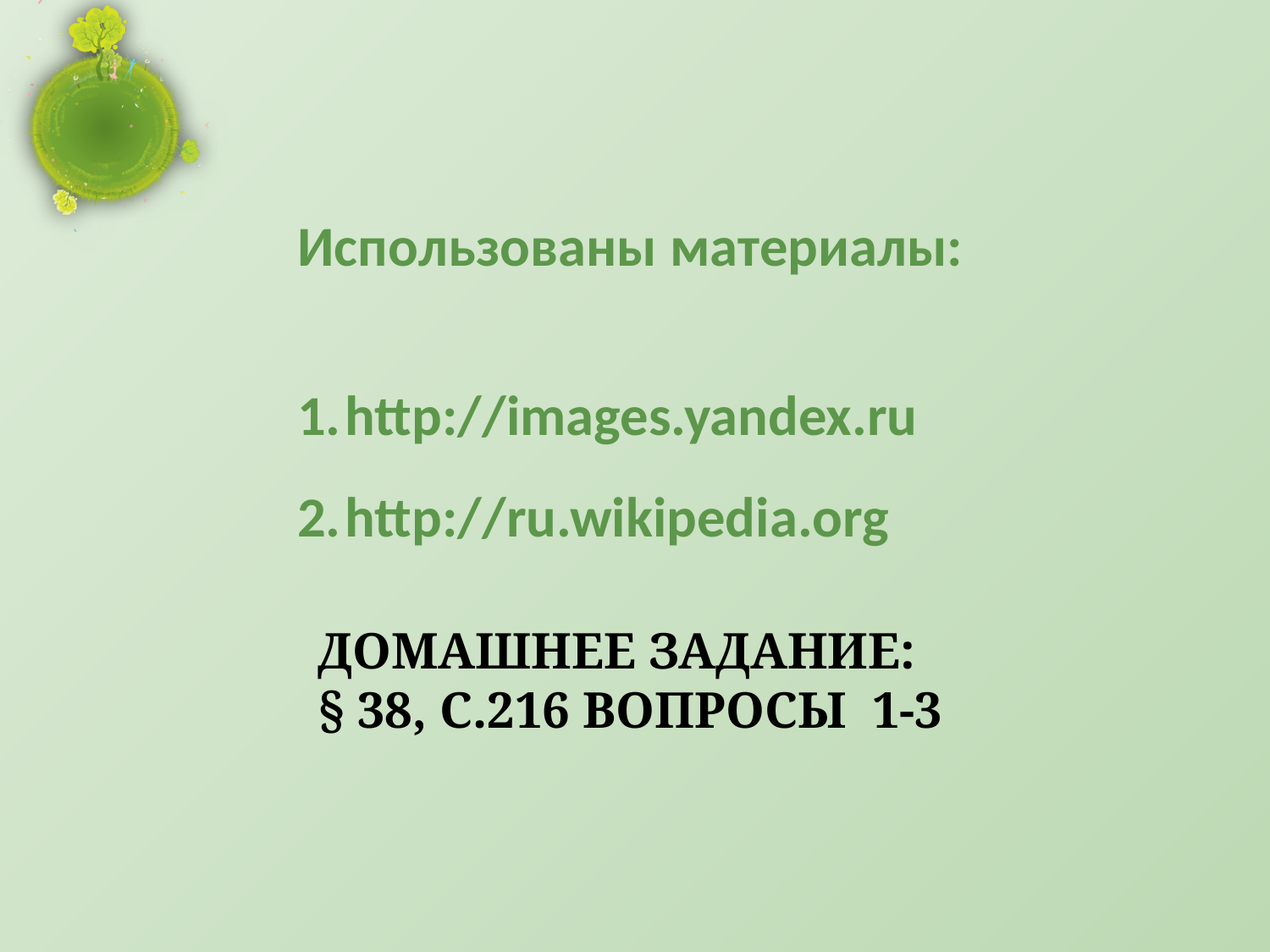

Использованы материалы:

http://images.yandex.ru
http://ru.wikipedia.org

# Домашнее задание: § 38, с.216 вопросы  1-3